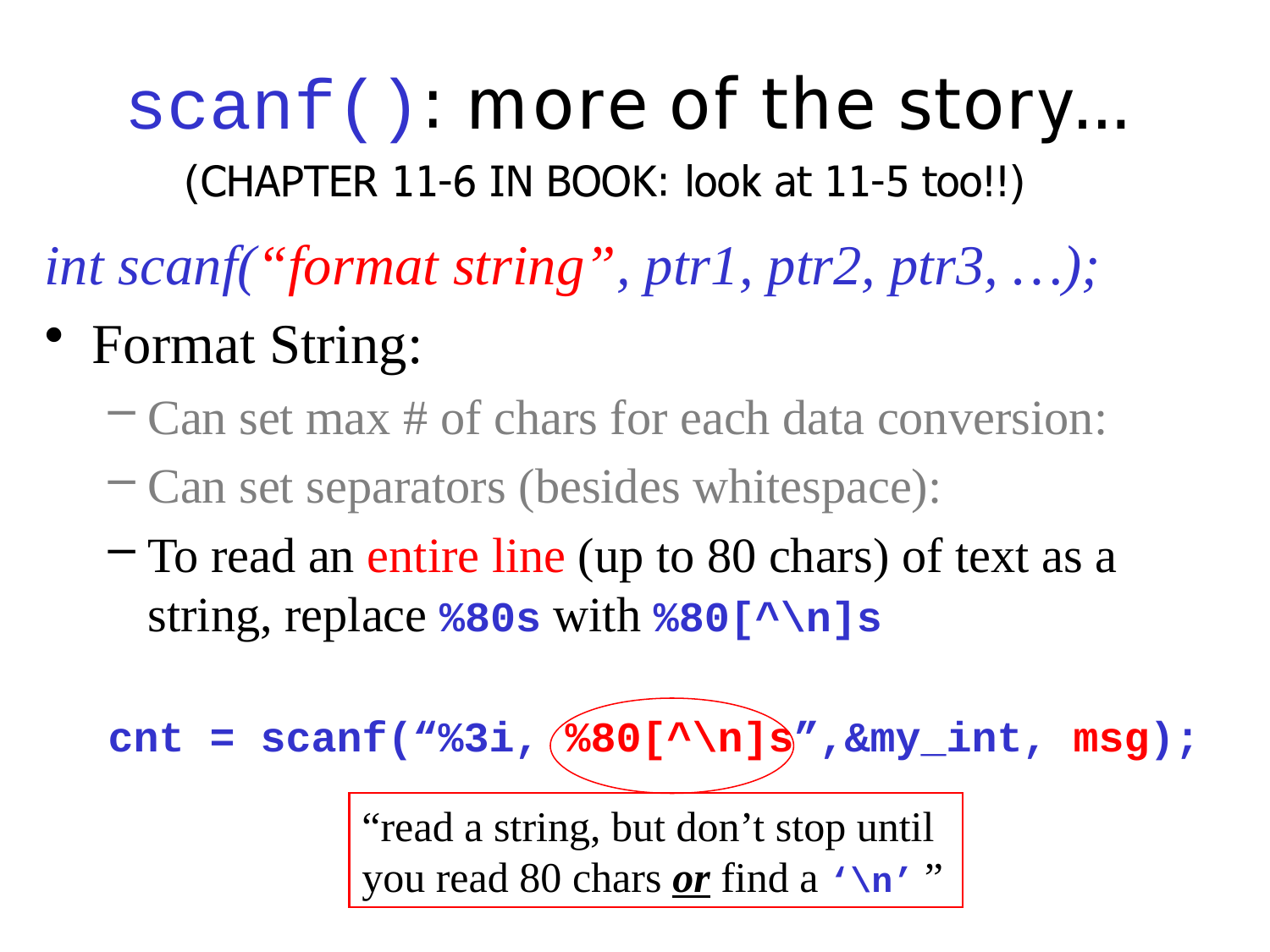

# scanf(): more of the story…
(CHAPTER 11-6 IN BOOK: look at 11-5 too!!)
int scanf(“format string”, ptr1, ptr2, ptr3, …);
Format String:
Can set max # of chars for each data conversion:
Can set separators (besides whitespace):
To read an entire line (up to 80 chars) of text as a string, replace %80s with %80[^\n]s
cnt = scanf(“%3i, %80[^\n]s”,&my_int, msg);

“read a string, but don’t stop until you read 80 chars or find a ‘\n’ ”